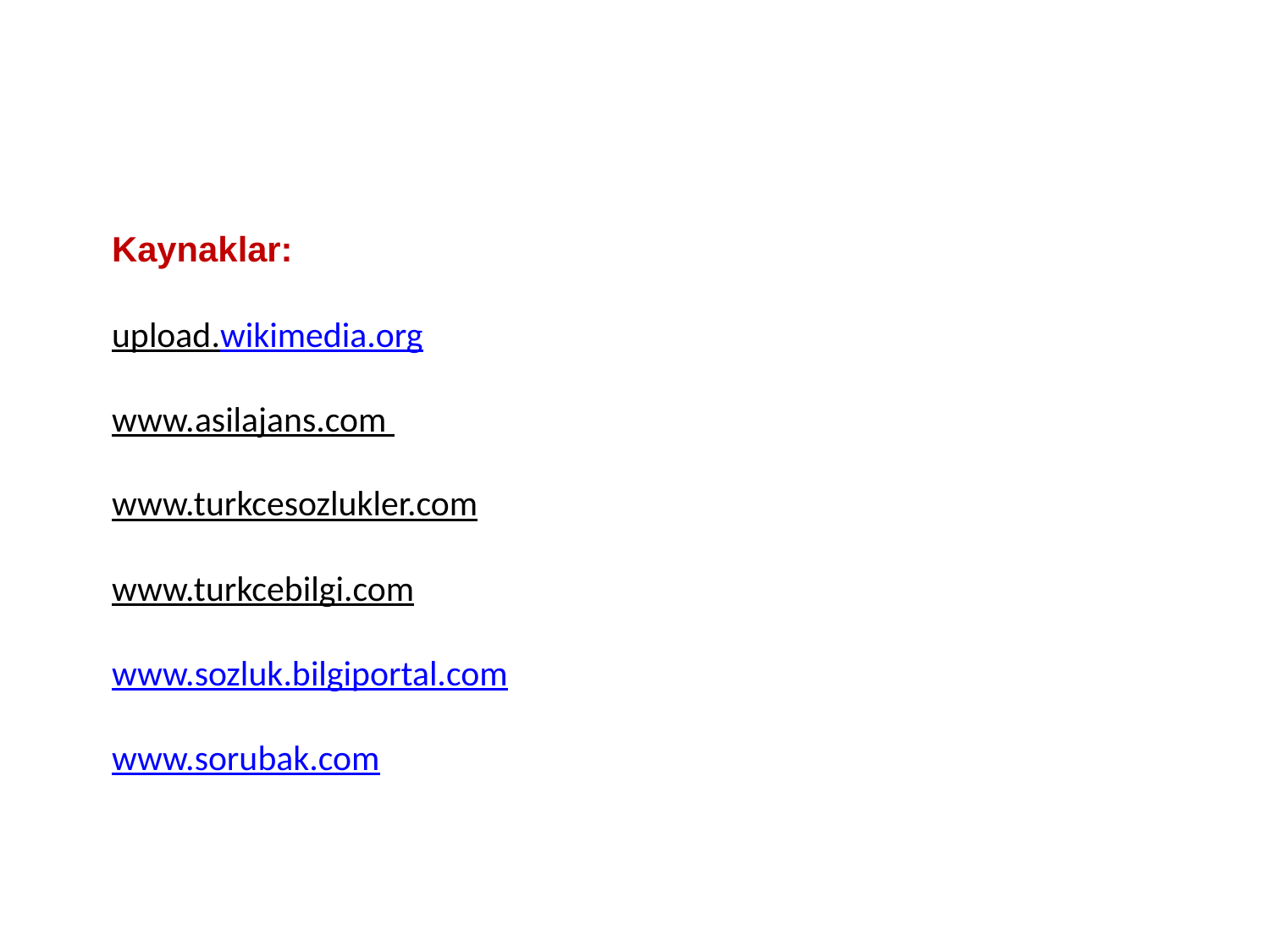

# Kaynaklar: upload.wikimedia.org www.asilajans.com www.turkcesozlukler.com www.turkcebilgi.com www.sozluk.bilgiportal.com www.sorubak.com